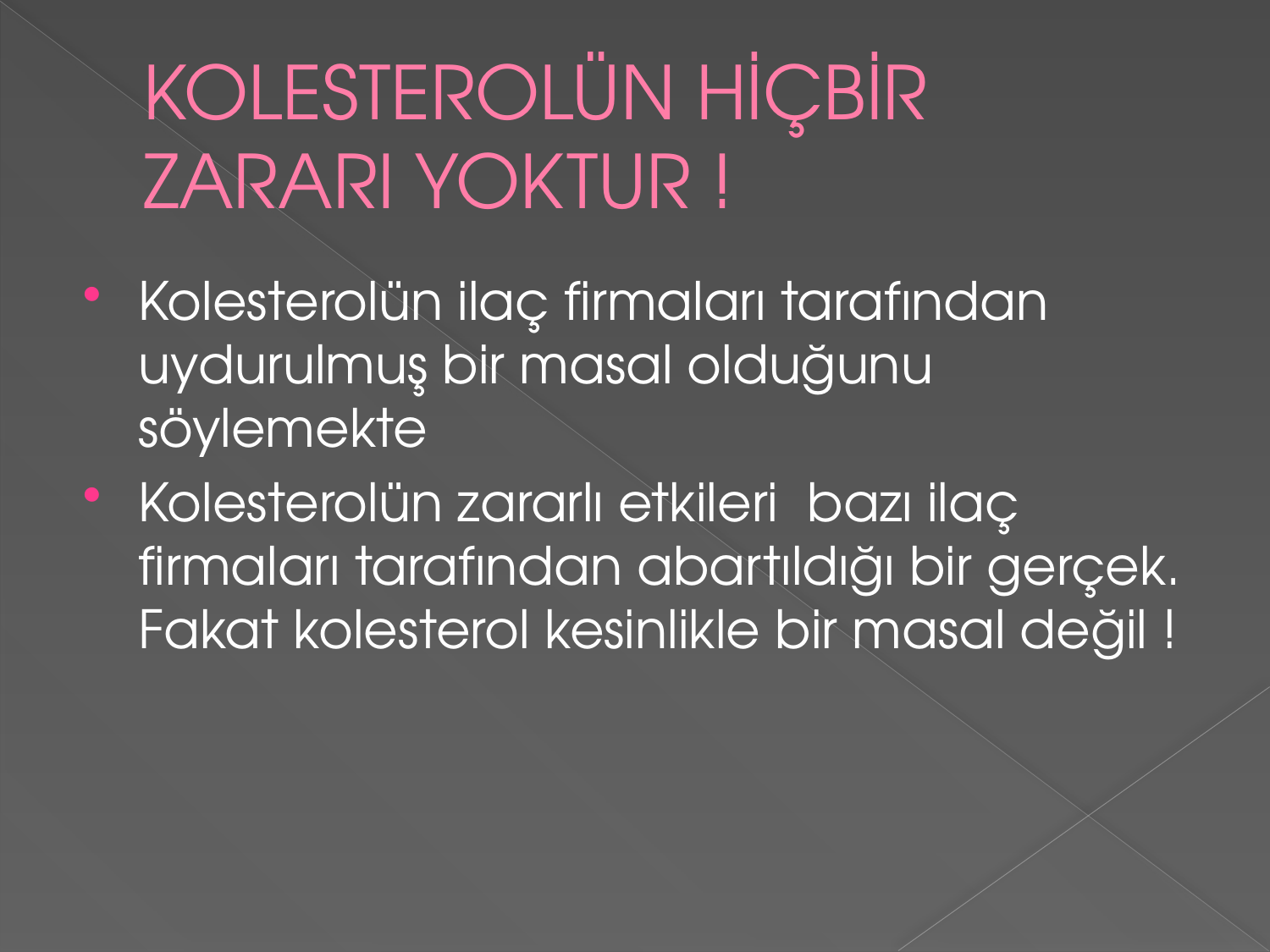

# KOLESTEROLÜN HİÇBİR ZARARI YOKTUR !
Kolesterolün ilaç firmaları tarafından uydurulmuş bir masal olduğunu söylemekte
Kolesterolün zararlı etkileri  bazı ilaç firmaları tarafından abartıldığı bir gerçek. Fakat kolesterol kesinlikle bir masal değil !